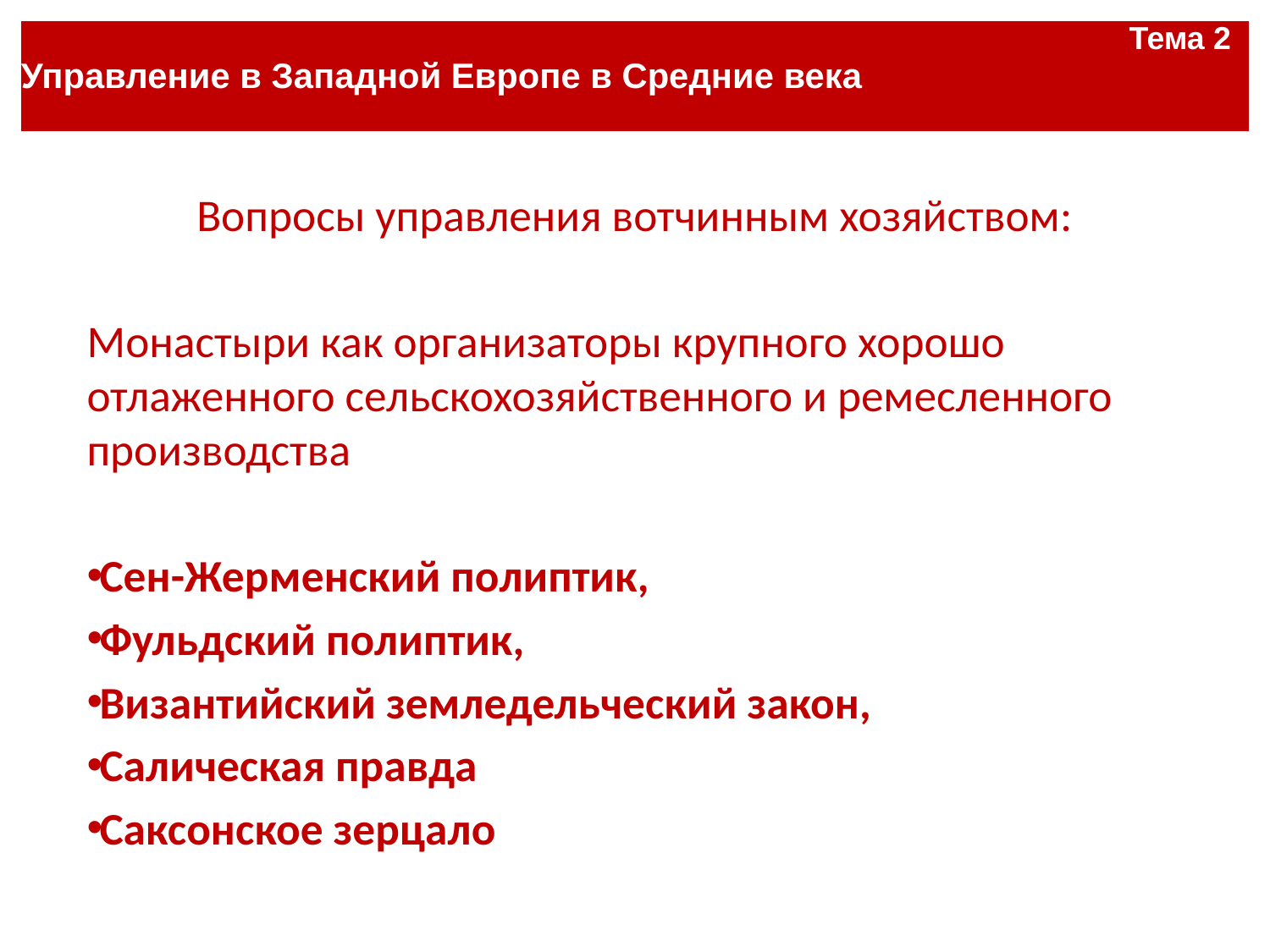

| Тема 2 Управление в Западной Европе в Средние века |
| --- |
#
Вопросы управления вотчинным хозяйством:

Монастыри как организаторы крупного хорошо отлаженного сельскохозяйственного и ремесленного производства

Сен-Жерменский полиптик,
Фульдский полиптик,
Византийский земледельческий закон,
Салическая правда
Саксонское зерцало